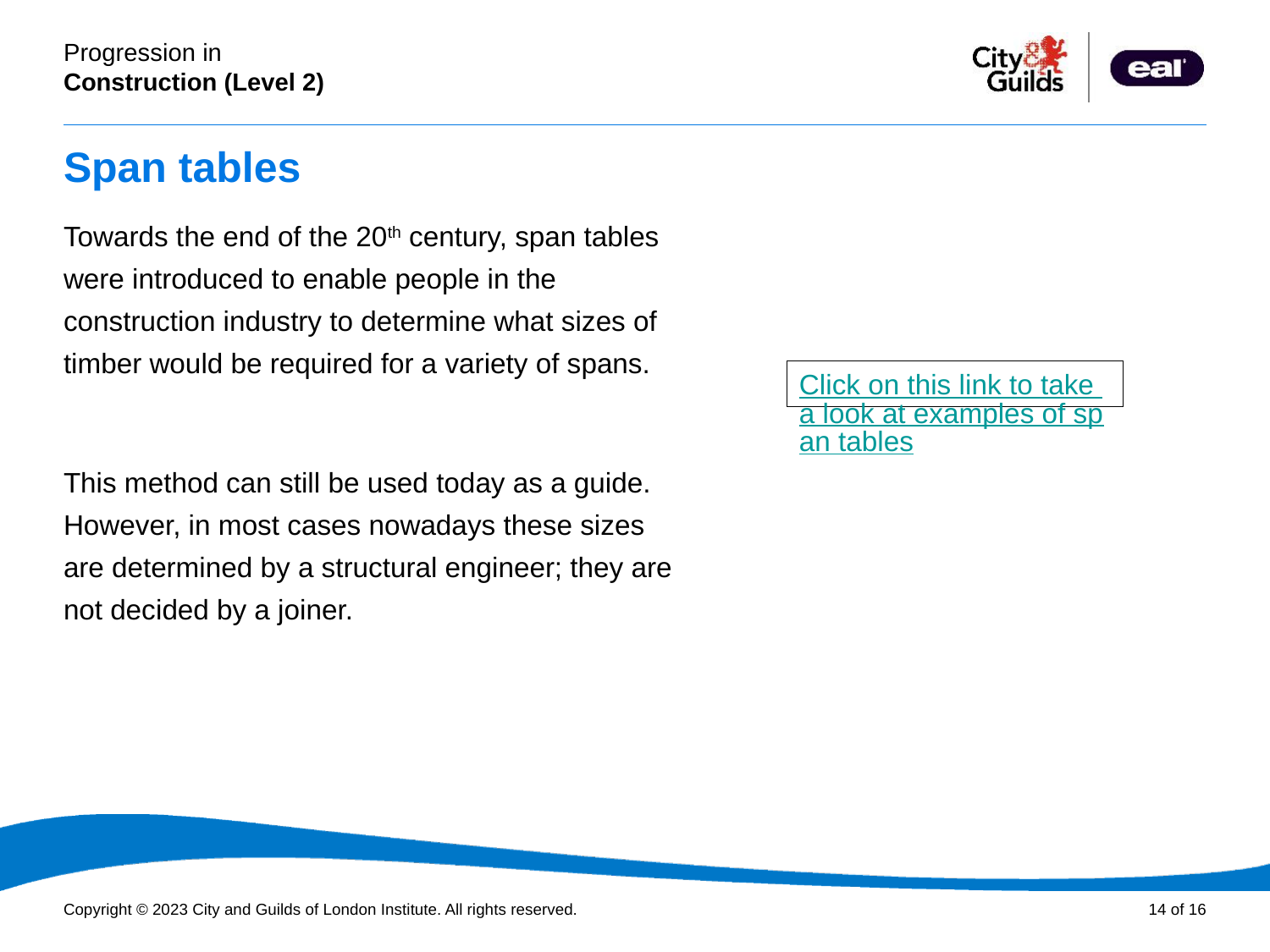

# Span tables
Towards the end of the 20th century, span tables were introduced to enable people in the construction industry to determine what sizes of timber would be required for a variety of spans.

This method can still be used today as a guide. However, in most cases nowadays these sizes are determined by a structural engineer; they are not decided by a joiner.

Click on this link to take a look at examples of span tables